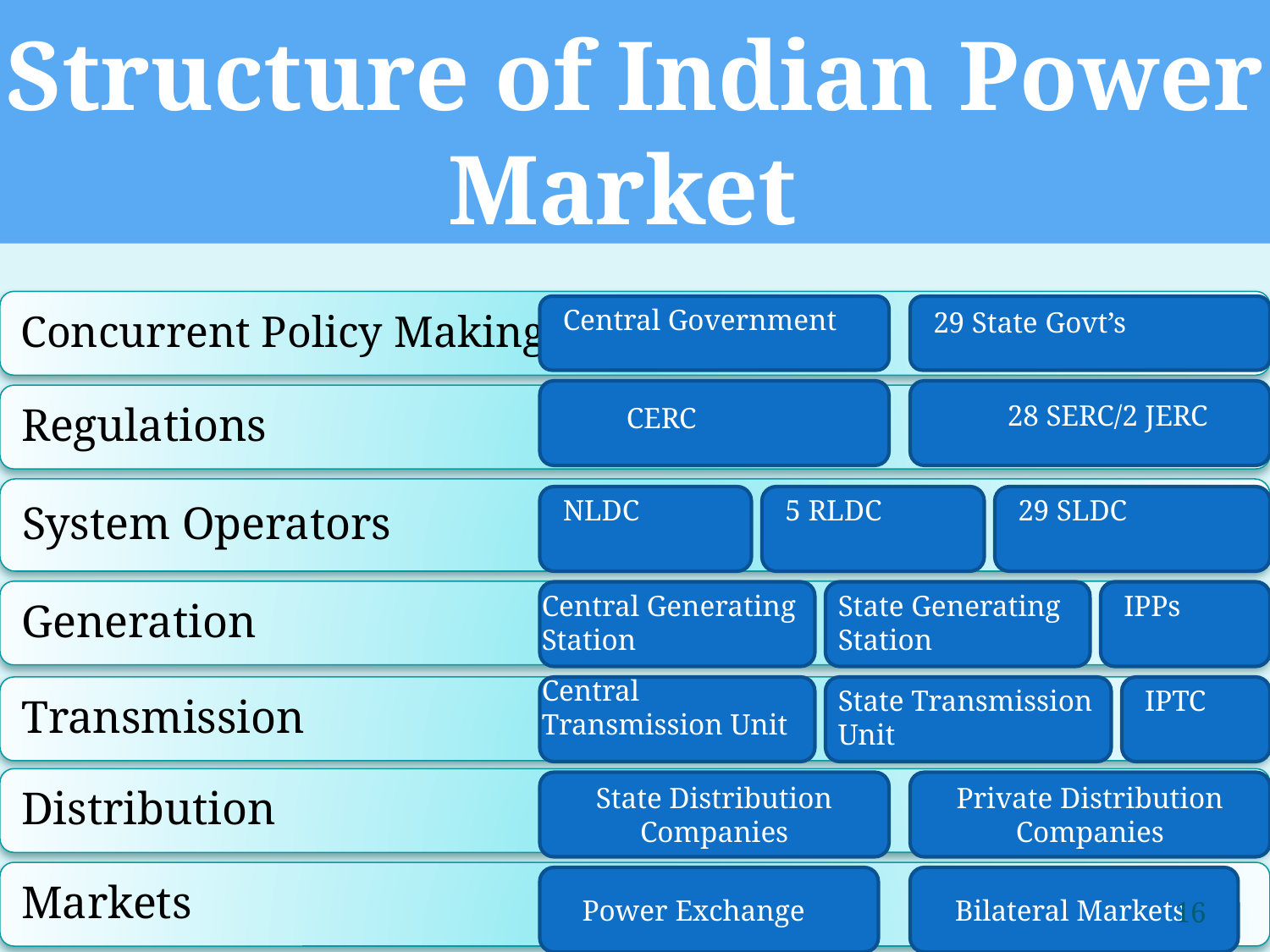

Structure of Indian Power Market
Concurrent Policy Making
Regulations
System Operators
Generation
Transmission
Distribution
Markets

Central Government

29 State Govt’s

28 SERC/2 JERC

CERC

NLDC

5 RLDC

29 SLDC
Central Generating Station

State Generating Station

IPPs
Central Transmission Unit

State Transmission Unit

IPTC
State Distribution Companies
Private Distribution Companies
Power Exchange
Bilateral Markets
16